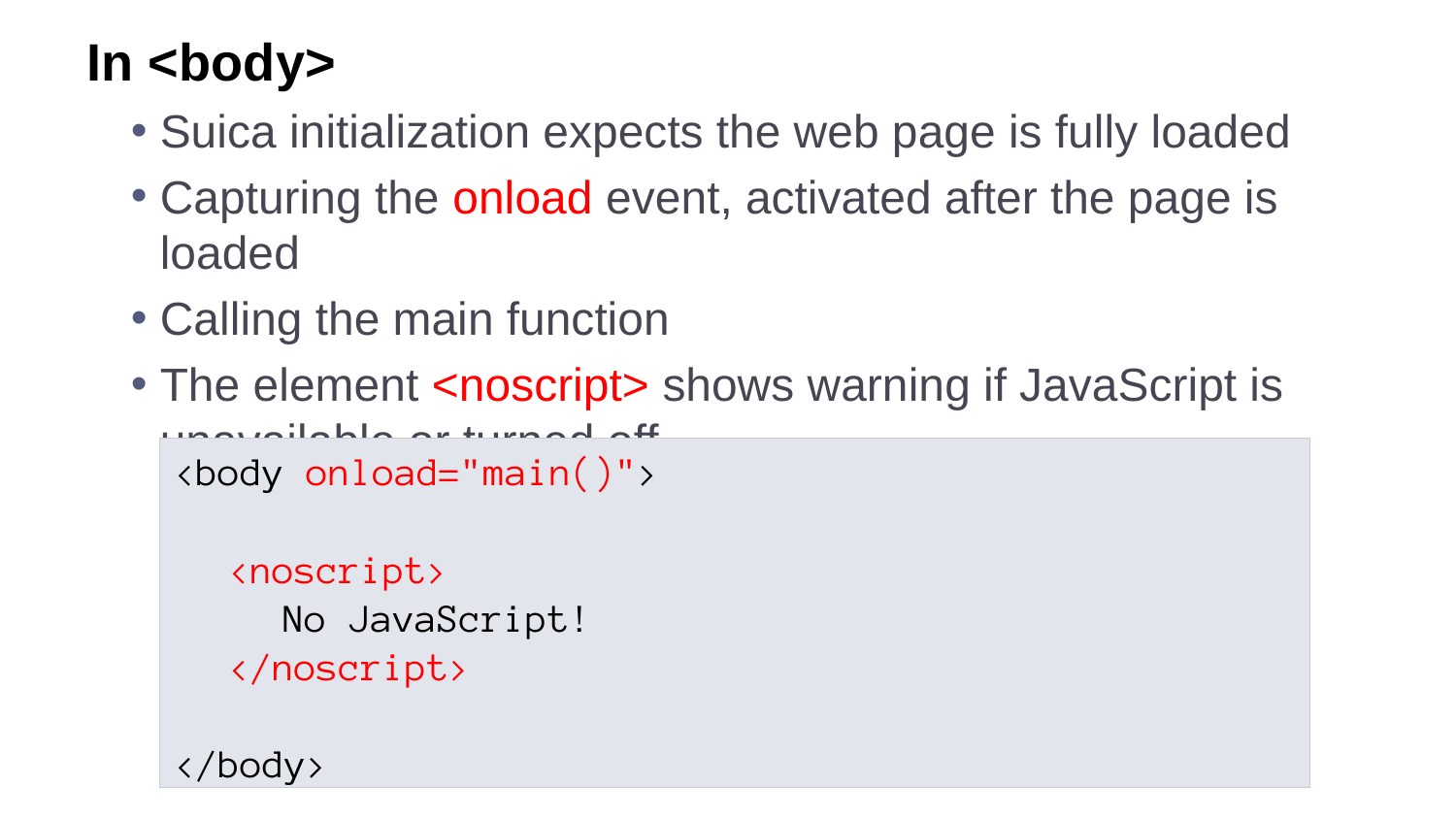

In <body>
Suica initialization expects the web page is fully loaded
Capturing the onload event, activated after the page is loaded
Calling the main function
The element <noscript> shows warning if JavaScript is unavailable or turned off
<body onload="main()">

	<noscript>
		No JavaScript!
	</noscript>

</body>